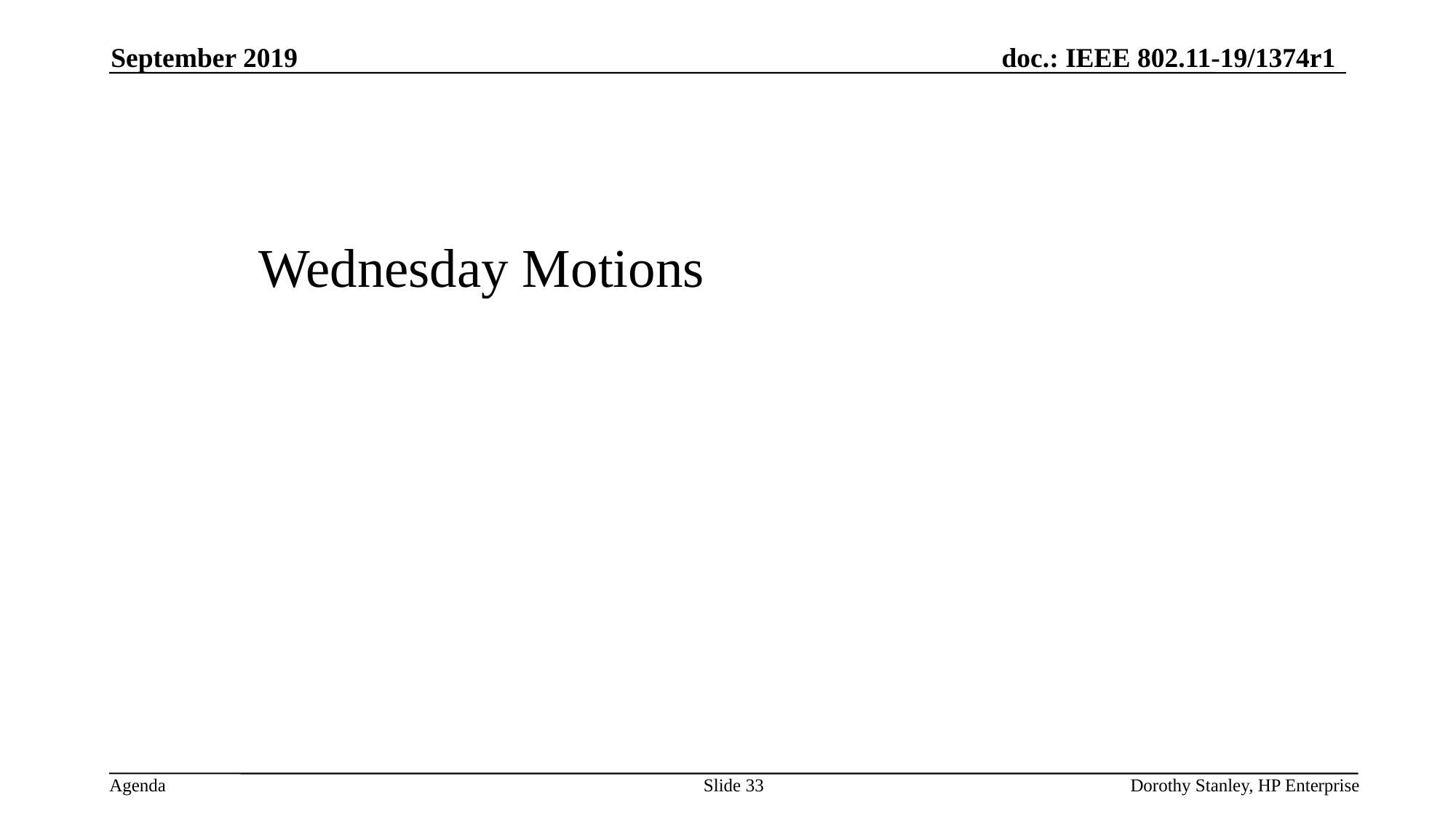

September 2019
Wednesday Motions
Slide 33
Dorothy Stanley, HP Enterprise